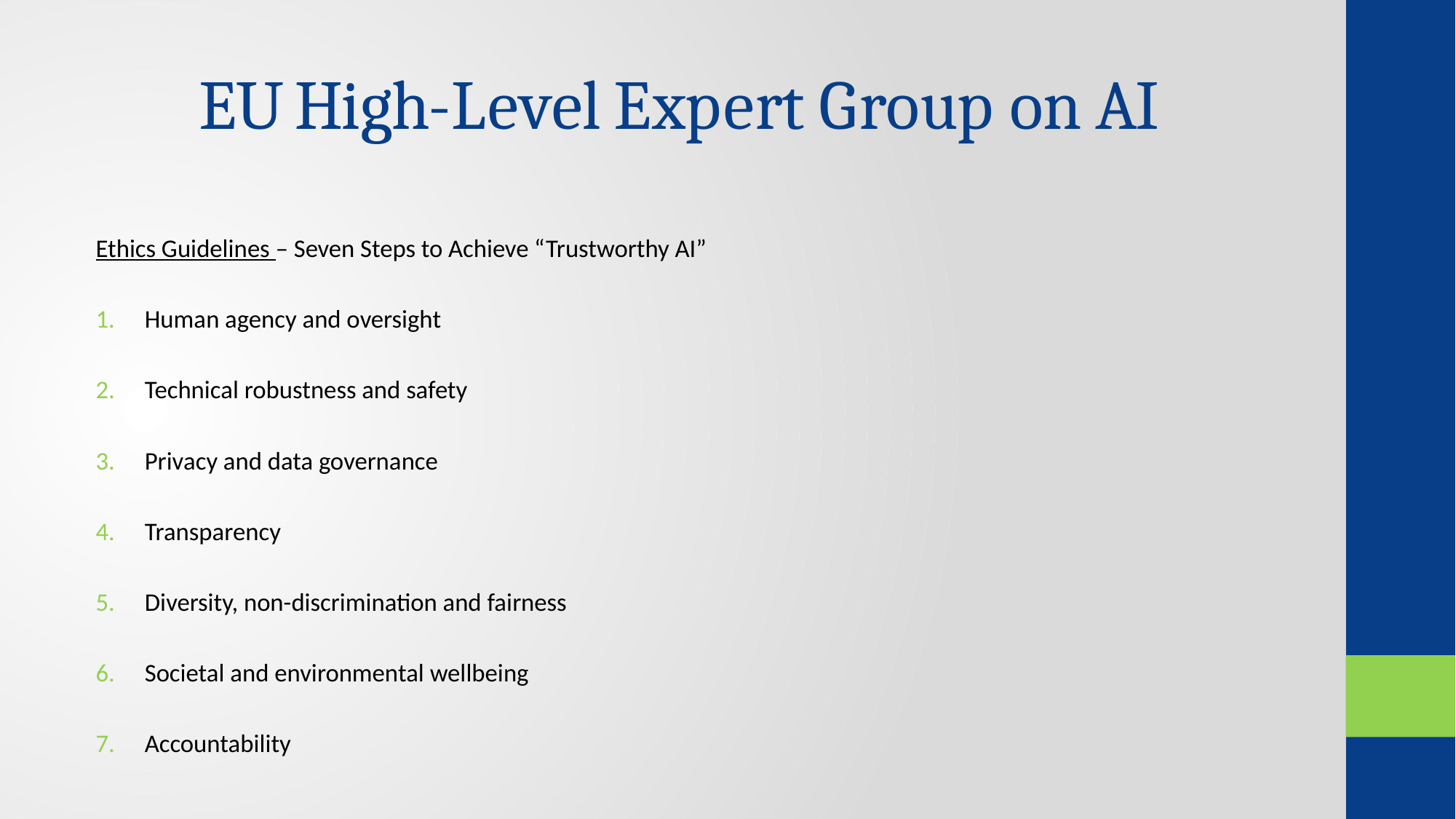

# EU High-Level Expert Group on AI

Ethics Guidelines – Seven Steps to Achieve “Trustworthy AI”

Human agency and oversight

Technical robustness and safety

Privacy and data governance

Transparency

Diversity, non-discrimination and fairness

Societal and environmental wellbeing

Accountability